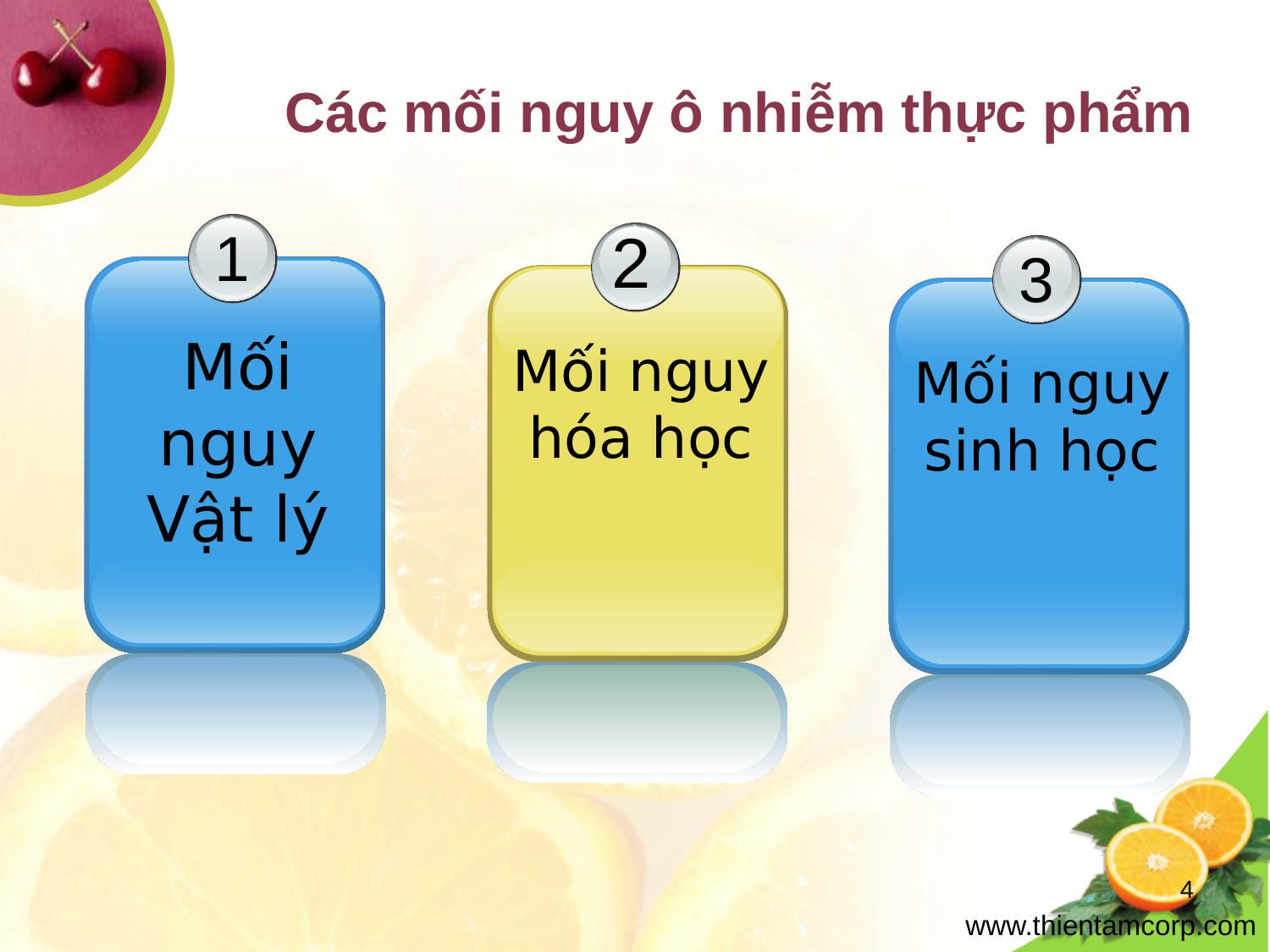

# Các mối nguy ô nhiễm thực phẩm
1

Mối nguy Vật lý

2

Mối nguy hóa học

3

Mối nguy sinh học

4